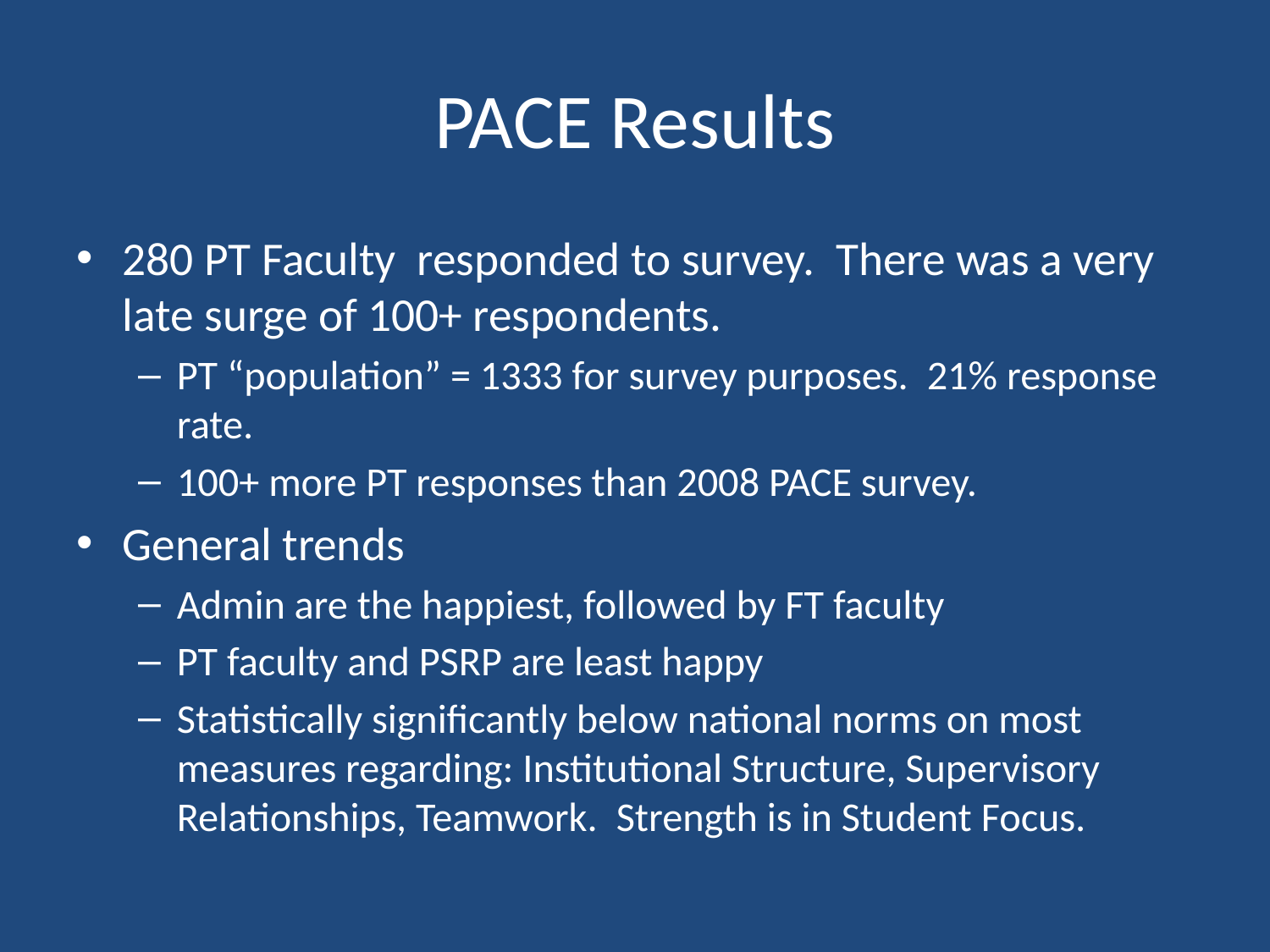

# PACE Results
280 PT Faculty  responded to survey.  There was a very late surge of 100+ respondents.
PT “population” = 1333 for survey purposes.  21% response rate.
100+ more PT responses than 2008 PACE survey.
General trends
Admin are the happiest, followed by FT faculty
PT faculty and PSRP are least happy
Statistically significantly below national norms on most measures regarding: Institutional Structure, Supervisory Relationships, Teamwork.  Strength is in Student Focus.